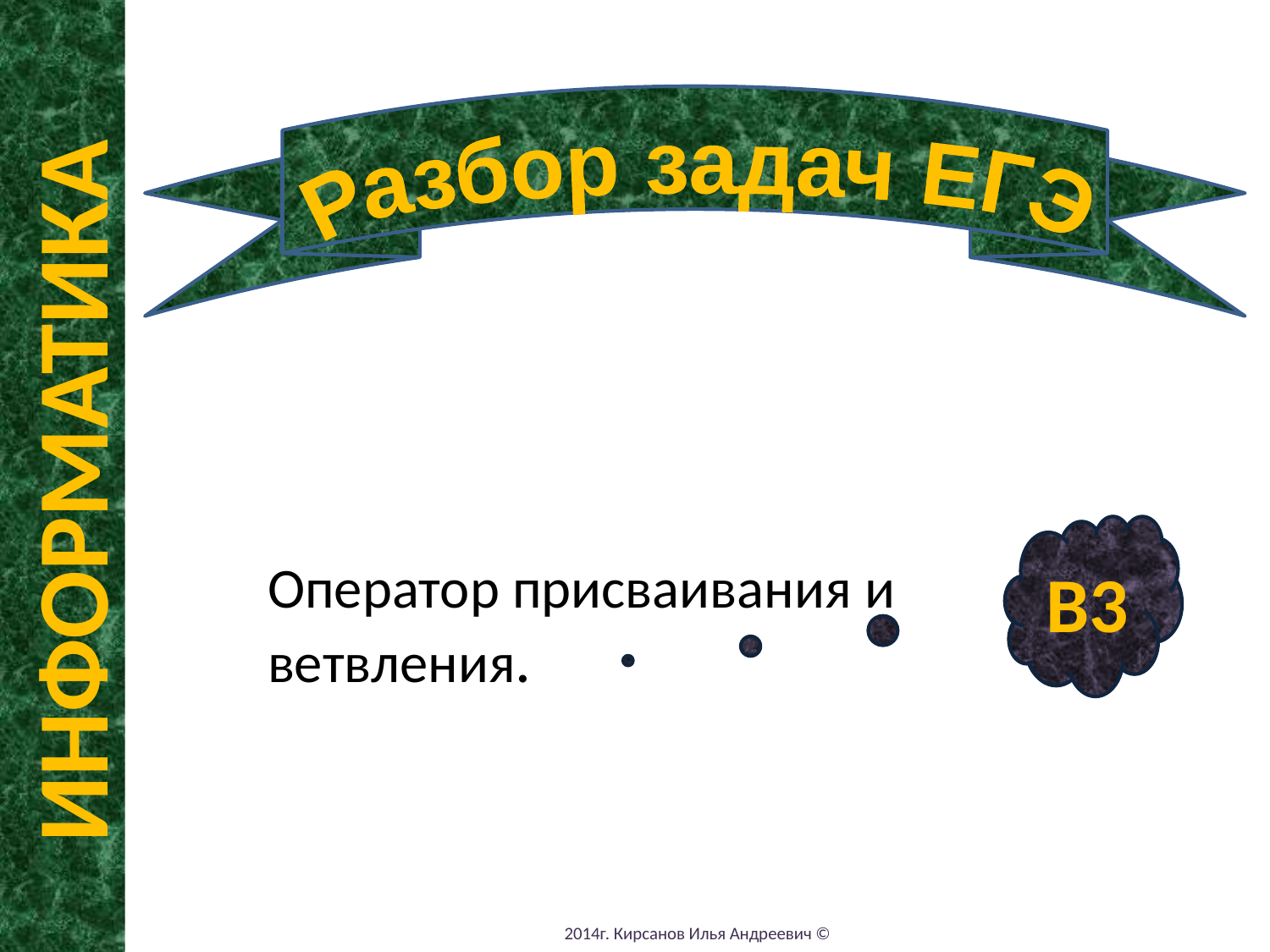

Разбор задач ЕГЭ
ИНФОРМАТИКА
Оператор присваивания и ветвления.
В3
2014г. Кирсанов Илья Андреевич ©